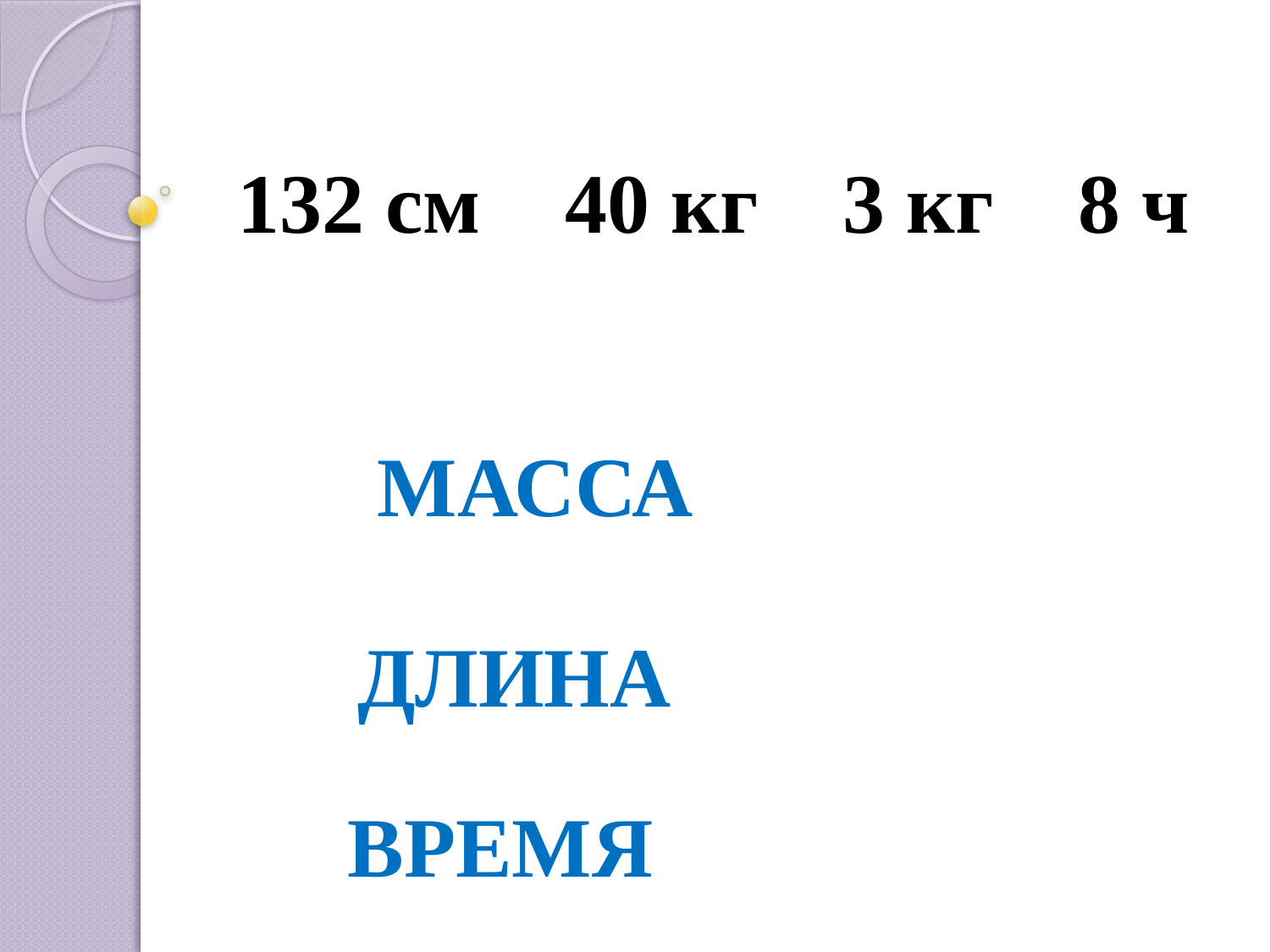

# 132 см    40 кг    3 кг    8 ч
МАССА
ДЛИНА
ВРЕМЯ